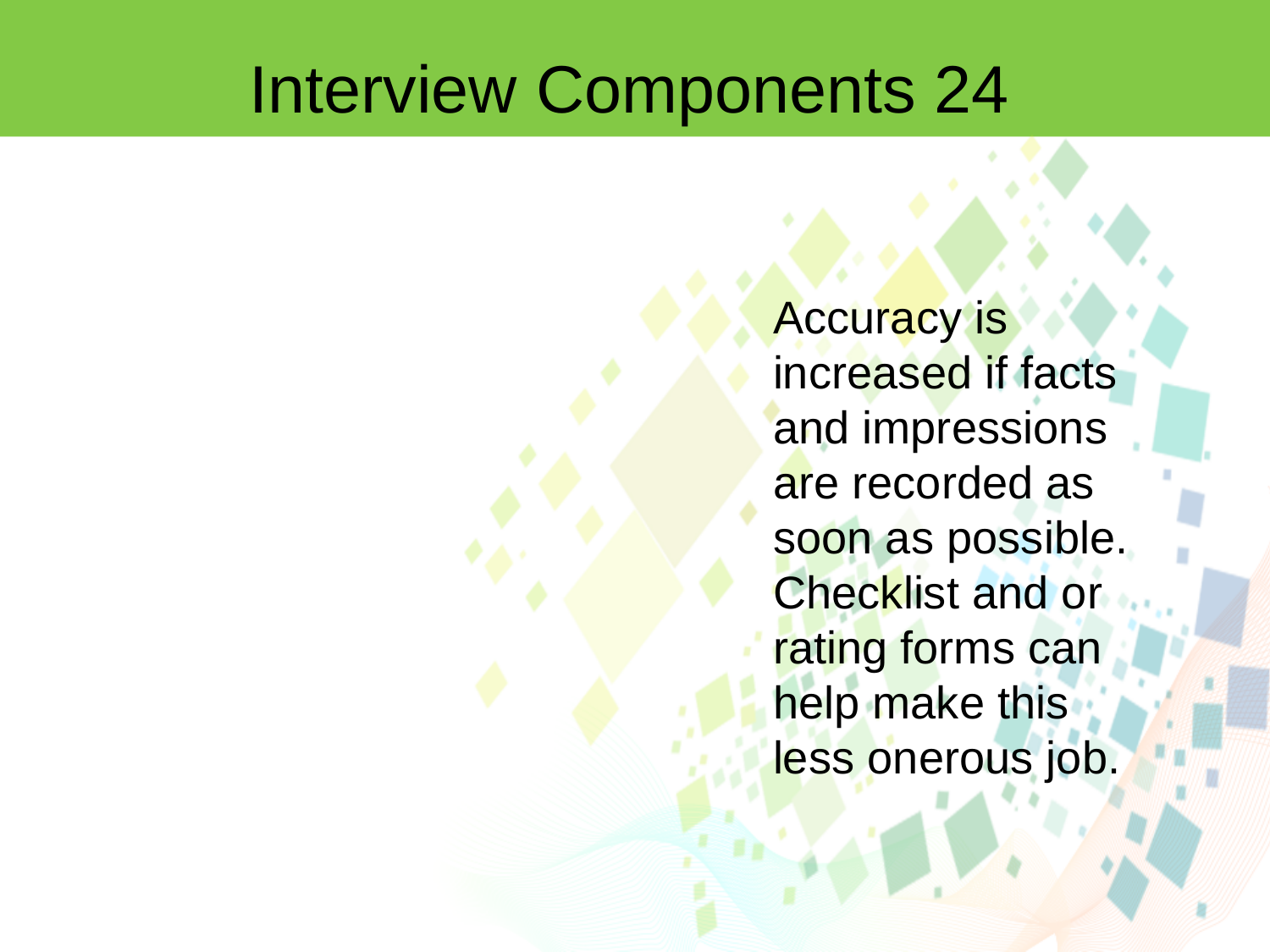

Interview Components 24
Accuracy is increased if facts and impressions are recorded as soon as possible. Checklist and or rating forms can help make this less onerous job.